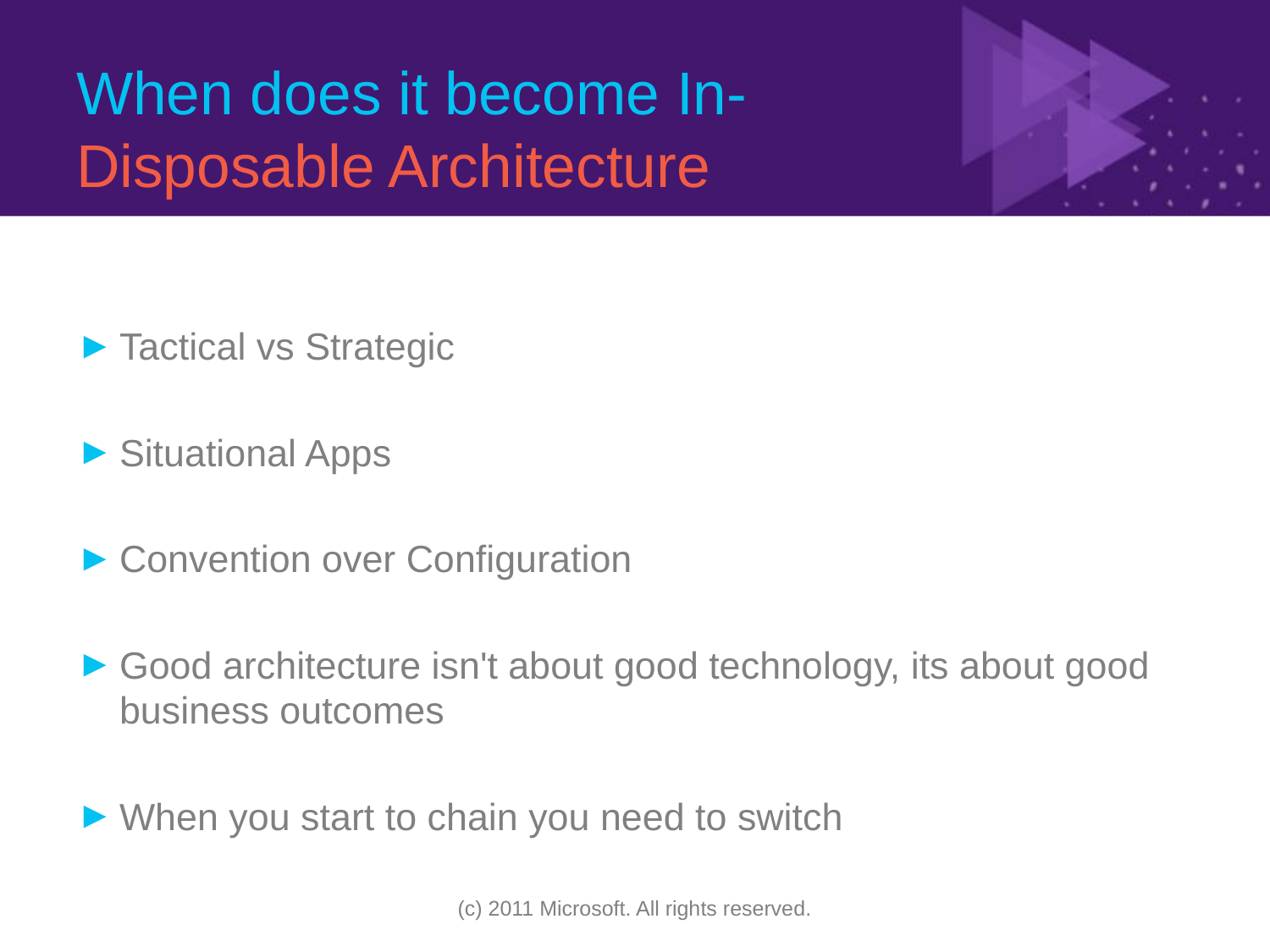

# When does it become In- Disposable Architecture
Tactical vs Strategic

Situational Apps

Convention over Configuration

Good architecture isn't about good technology, its about good business outcomes

When you start to chain you need to switch

(c) 2011 Microsoft. All rights reserved.